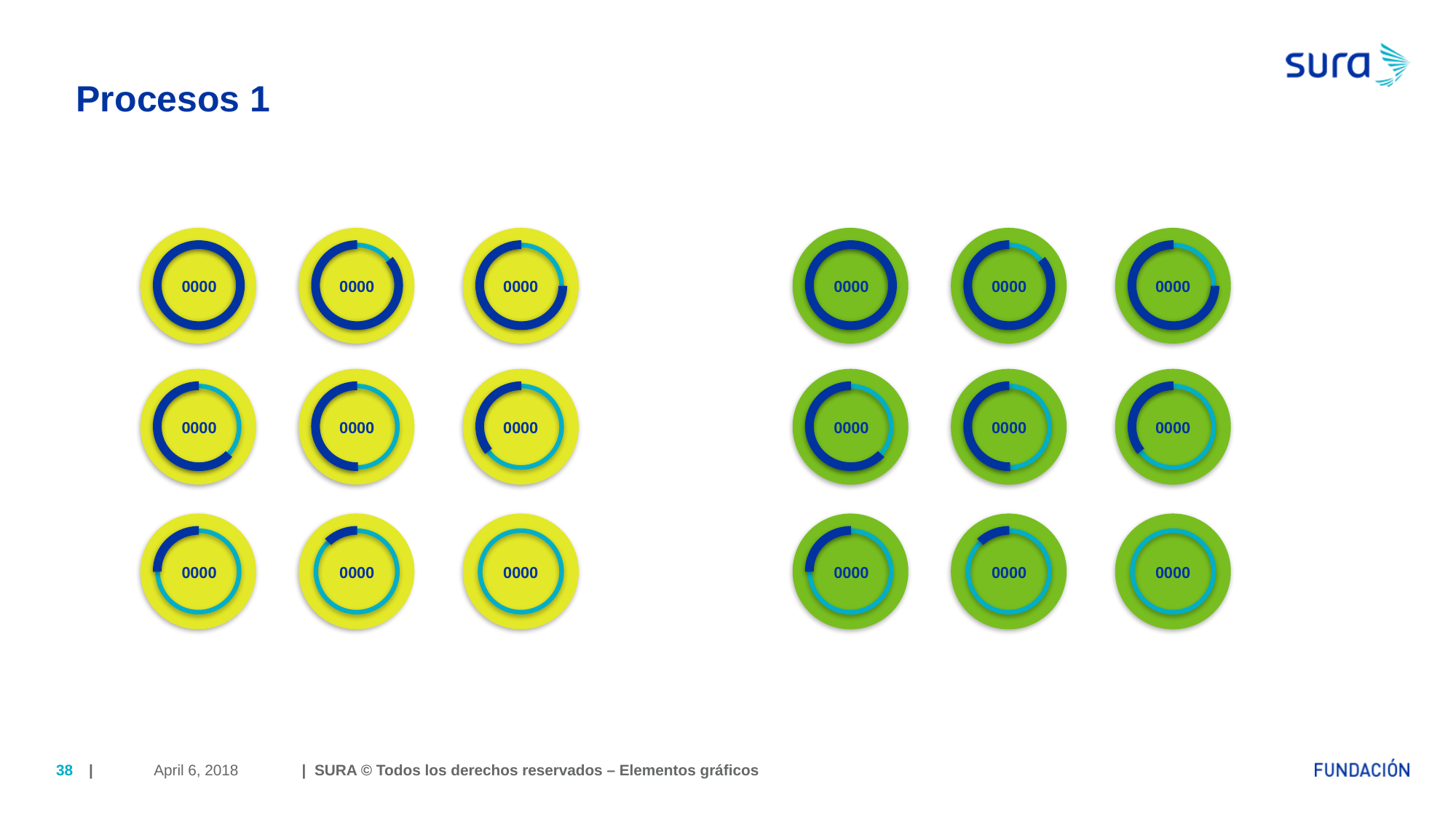

# Procesos 1

0000
0000
0000
0000
0000
0000

0000
0000
0000
0000
0000
0000

0000
0000
0000
0000
0000
0000
April 6, 2018
38
|                                                  |  SURA © Todos los derechos reservados – Elementos gráficos